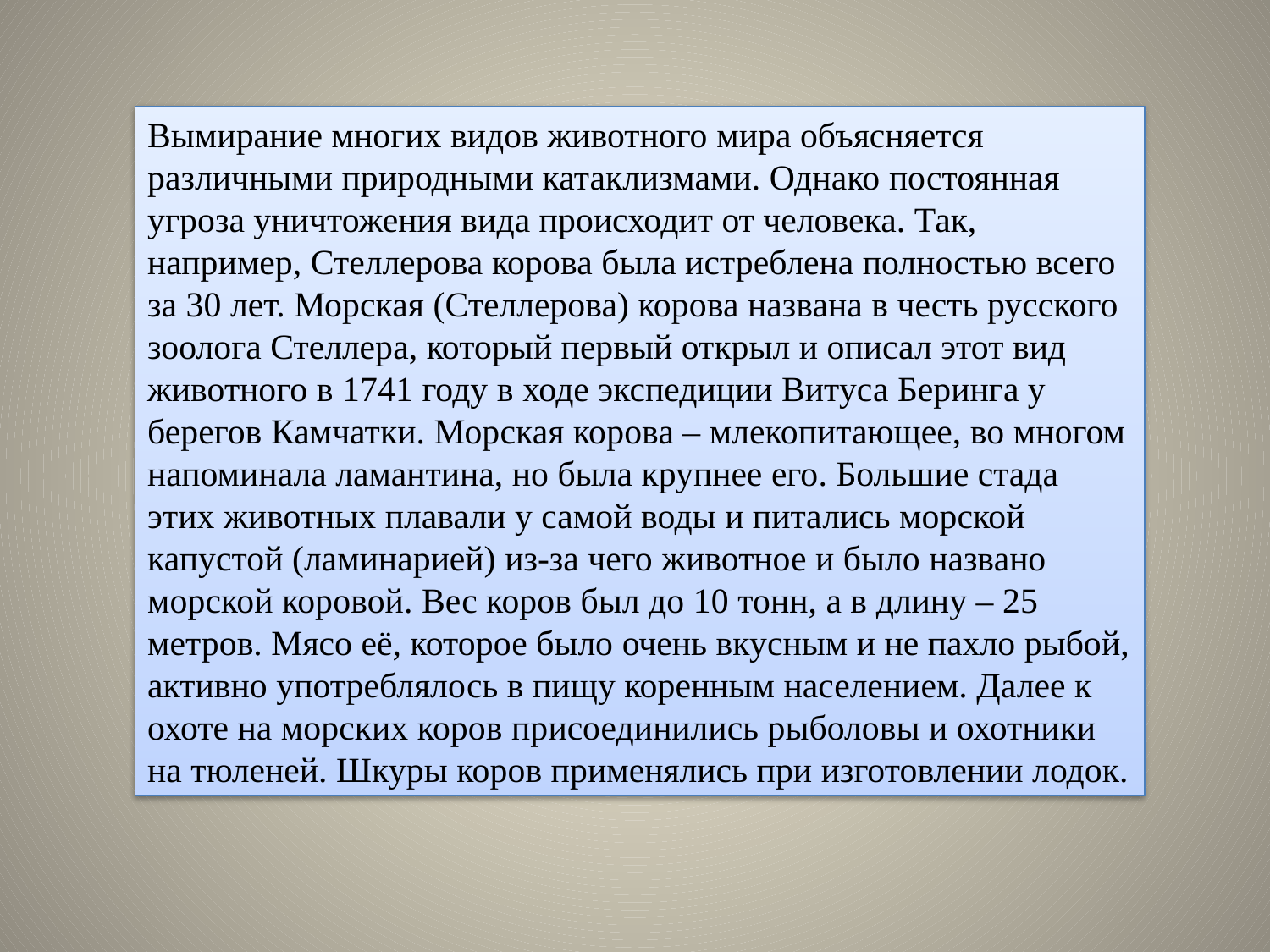

Вымирание многих видов животного мира объясняется различными природными катаклизмами. Однако постоянная угроза уничтожения вида происходит от человека. Так, например, Стеллерова корова была истреблена полностью всего за 30 лет. Морская (Стеллерова) корова названа в честь русского зоолога Стеллера, который первый открыл и описал этот вид животного в 1741 году в ходе экспедиции Витуса Беринга у берегов Камчатки. Морская корова – млекопитающее, во многом напоминала ламантина, но была крупнее его. Большие стада этих животных плавали у самой воды и питались морской капустой (ламинарией) из-за чего животное и было названо морской коровой. Вес коров был до 10 тонн, а в длину – 25 метров. Мясо её, которое было очень вкусным и не пахло рыбой, активно употреблялось в пищу коренным населением. Далее к охоте на морских коров присоединились рыболовы и охотники на тюленей. Шкуры коров применялись при изготовлении лодок.